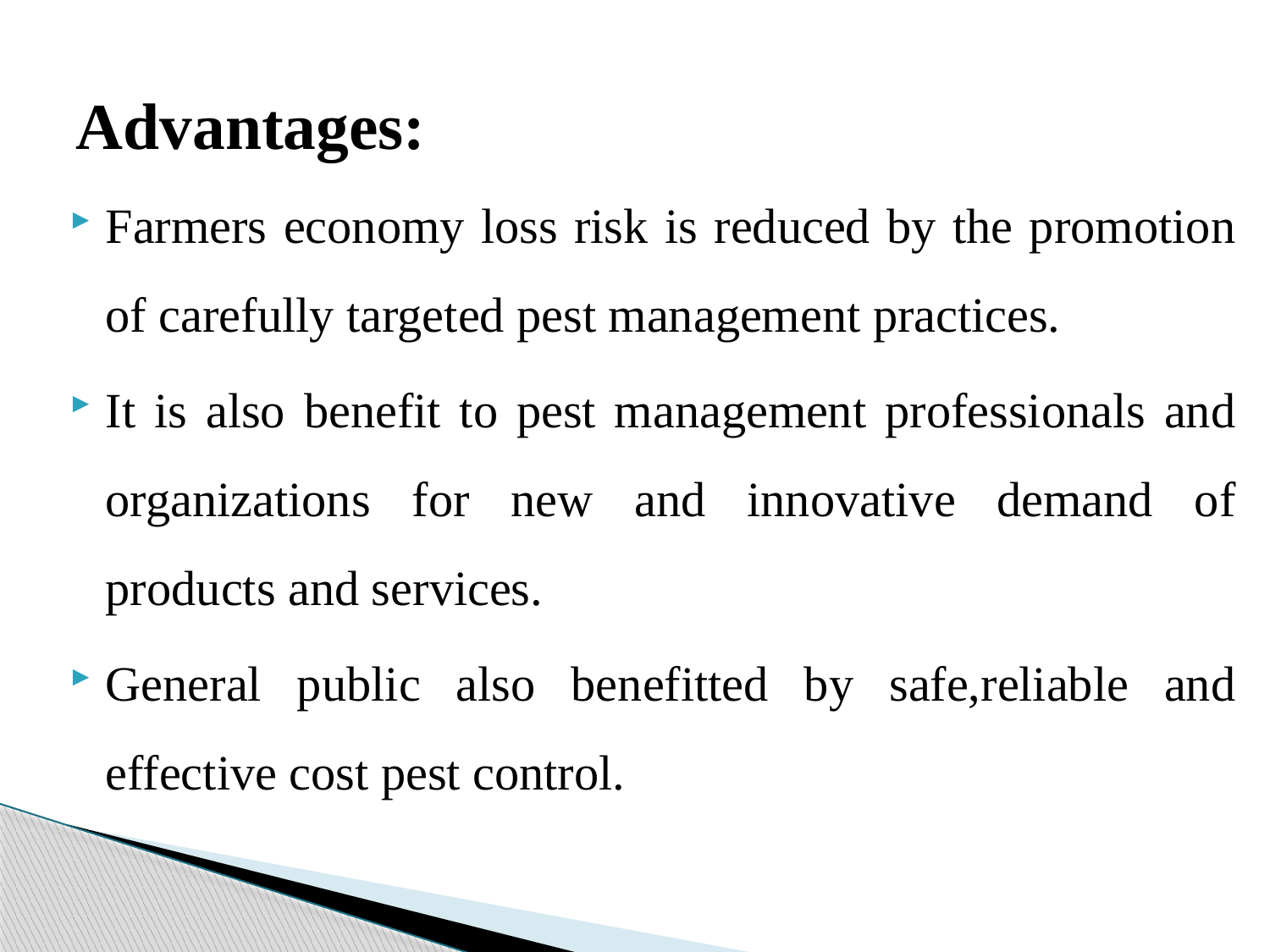

# Advantages:
Farmers economy loss risk is reduced by the promotion of carefully targeted pest management practices.
It is also benefit to pest management professionals and organizations for new and innovative demand of products and services.
General public also benefitted by safe,reliable and effective cost pest control.